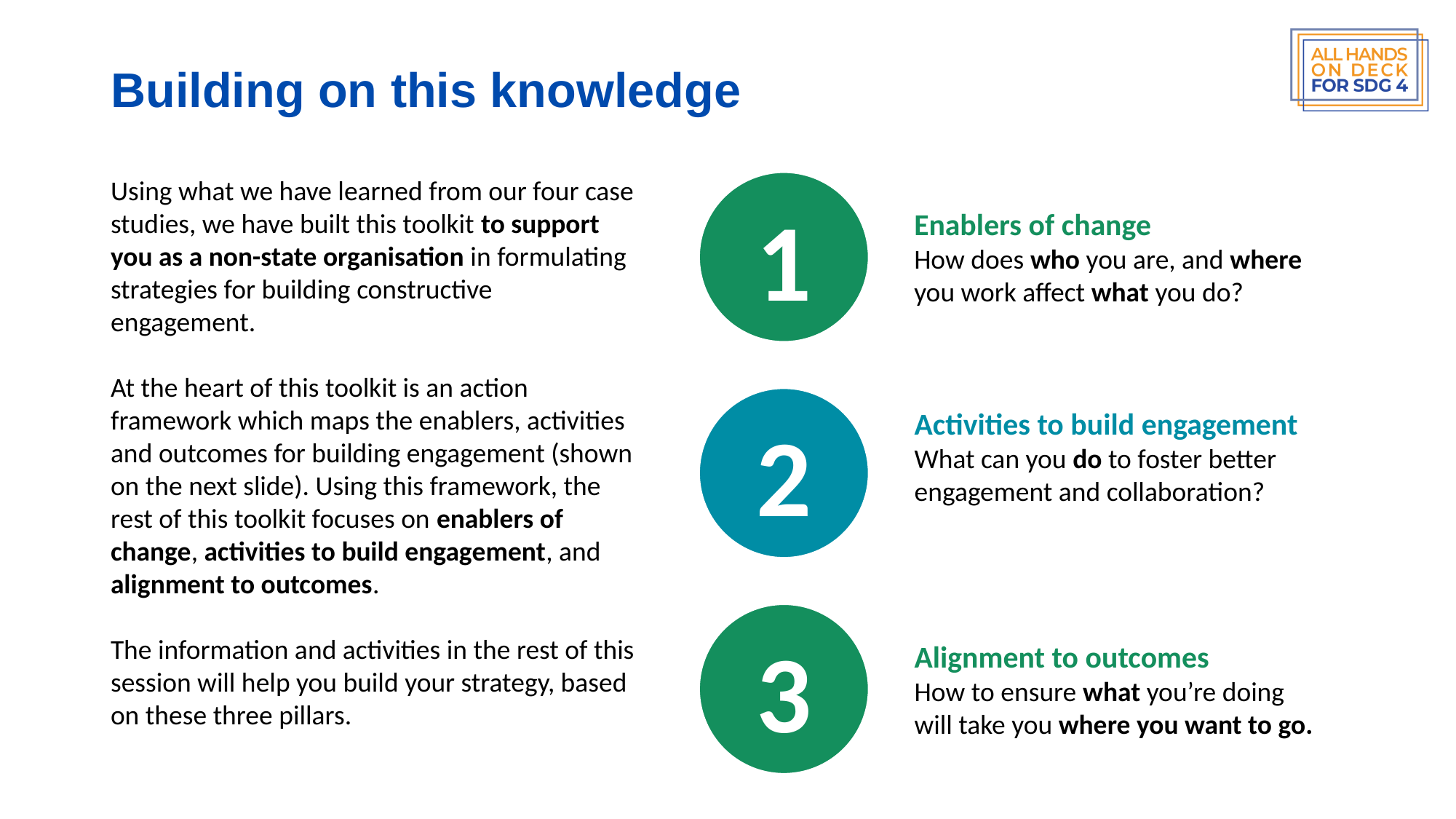

# Building on this knowledge
Using what we have learned from our four case studies, we have built this toolkit to support you as a non-state organisation in formulating strategies for building constructive engagement.

At the heart of this toolkit is an action framework which maps the enablers, activities and outcomes for building engagement (shown on the next slide). Using this framework, the rest of this toolkit focuses on enablers of change, activities to build engagement, and alignment to outcomes.

The information and activities in the rest of this session will help you build your strategy, based on these three pillars.
1
Enablers of change
How does who you are, and where you work affect what you do?
2
Activities to build engagement
What can you do to foster better engagement and collaboration?
3
Alignment to outcomes
How to ensure what you’re doing will take you where you want to go.